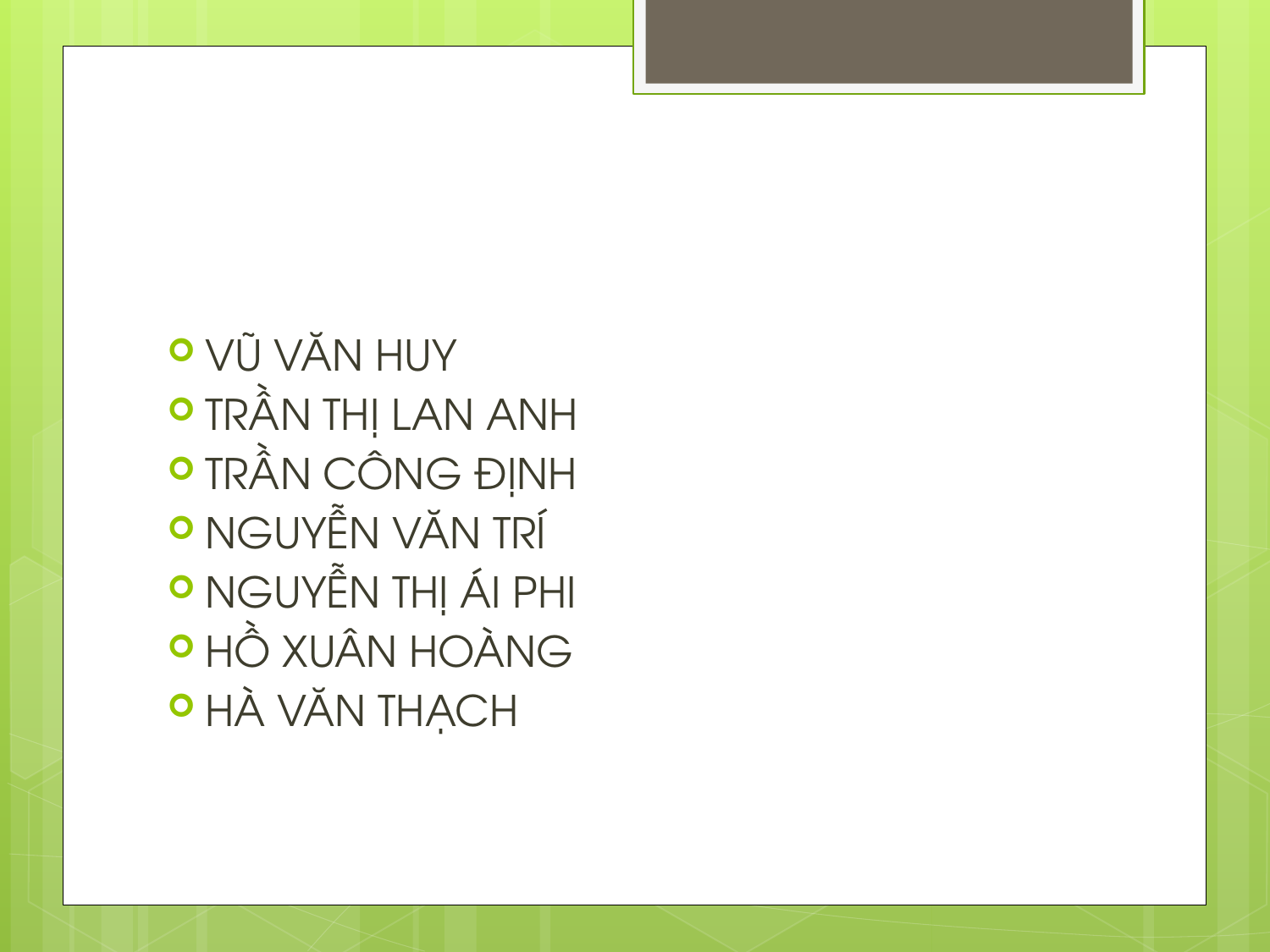

NHÓM 4
VŨ VĂN HUY
TRẦN THỊ LAN ANH
TRẦN CÔNG ĐỊNH
NGUYỄN VĂN TRÍ
NGUYỄN THỊ ÁI PHI
HỒ XUÂN HOÀNG
HÀ VĂN THẠCH